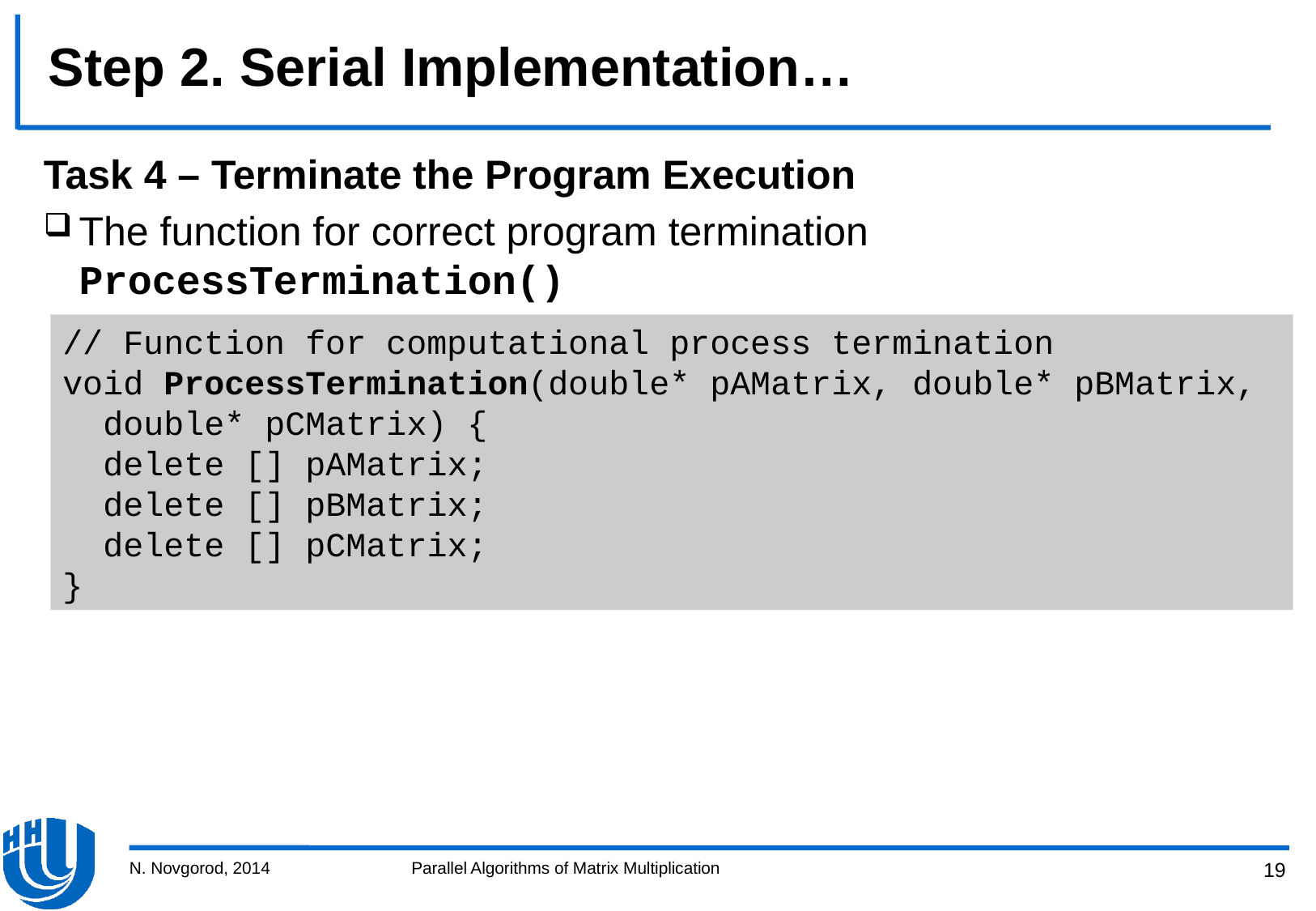

# Step 2. Serial Implementation…
Task 4 – Terminate the Program Execution
The function for correct program termination ProcessTermination()

// Function for computational process termination
void ProcessTermination(double* pAMatrix, double* pBMatrix,
  double* pCMatrix) {
  delete [] pAMatrix;
  delete [] pBMatrix;
  delete [] pCMatrix;
}
N. Novgorod, 2014
Parallel Algorithms of Matrix Multiplication
19